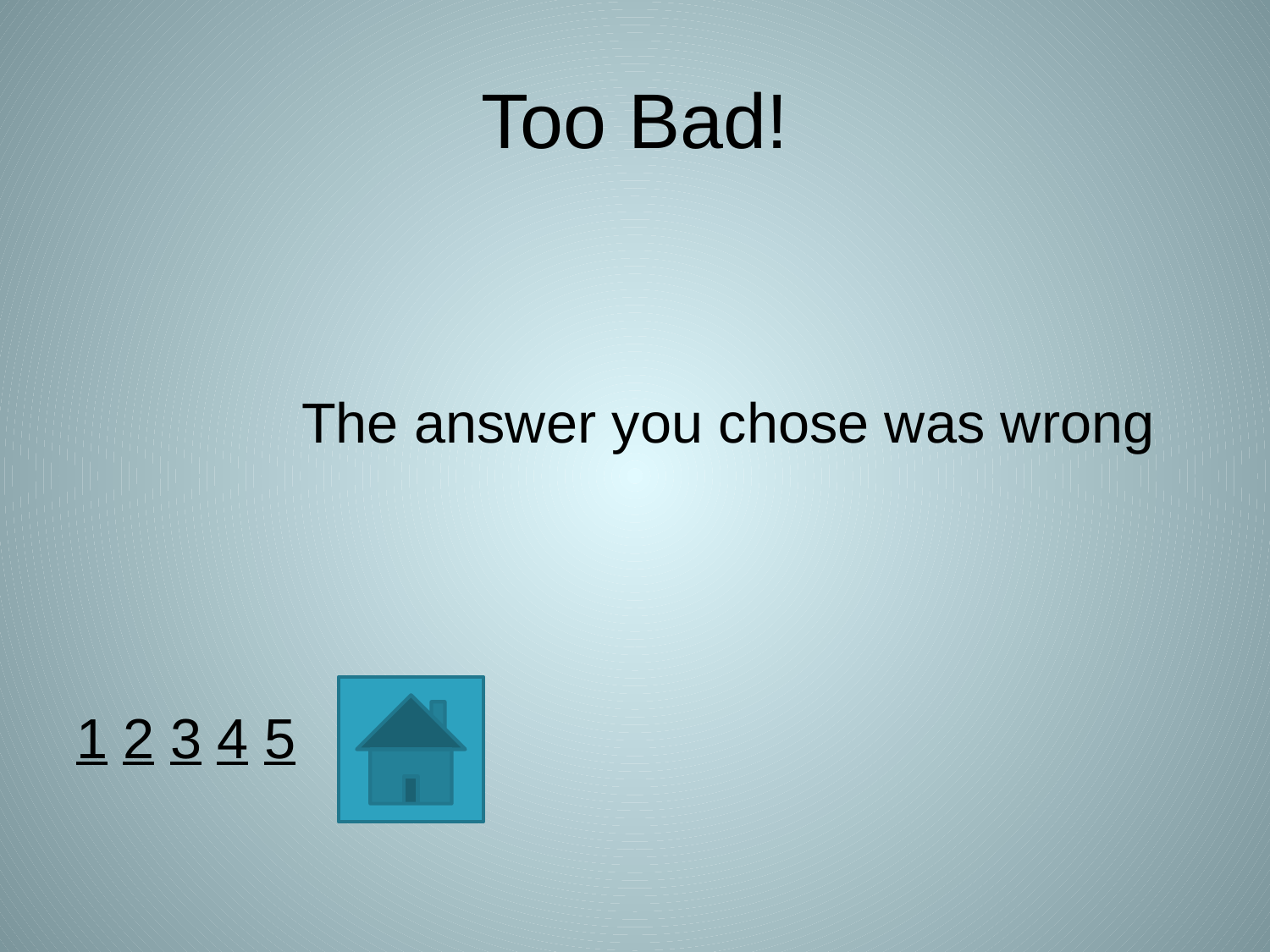

# Too Bad!

		    The answer you chose was wrong

1 2 3 4 5